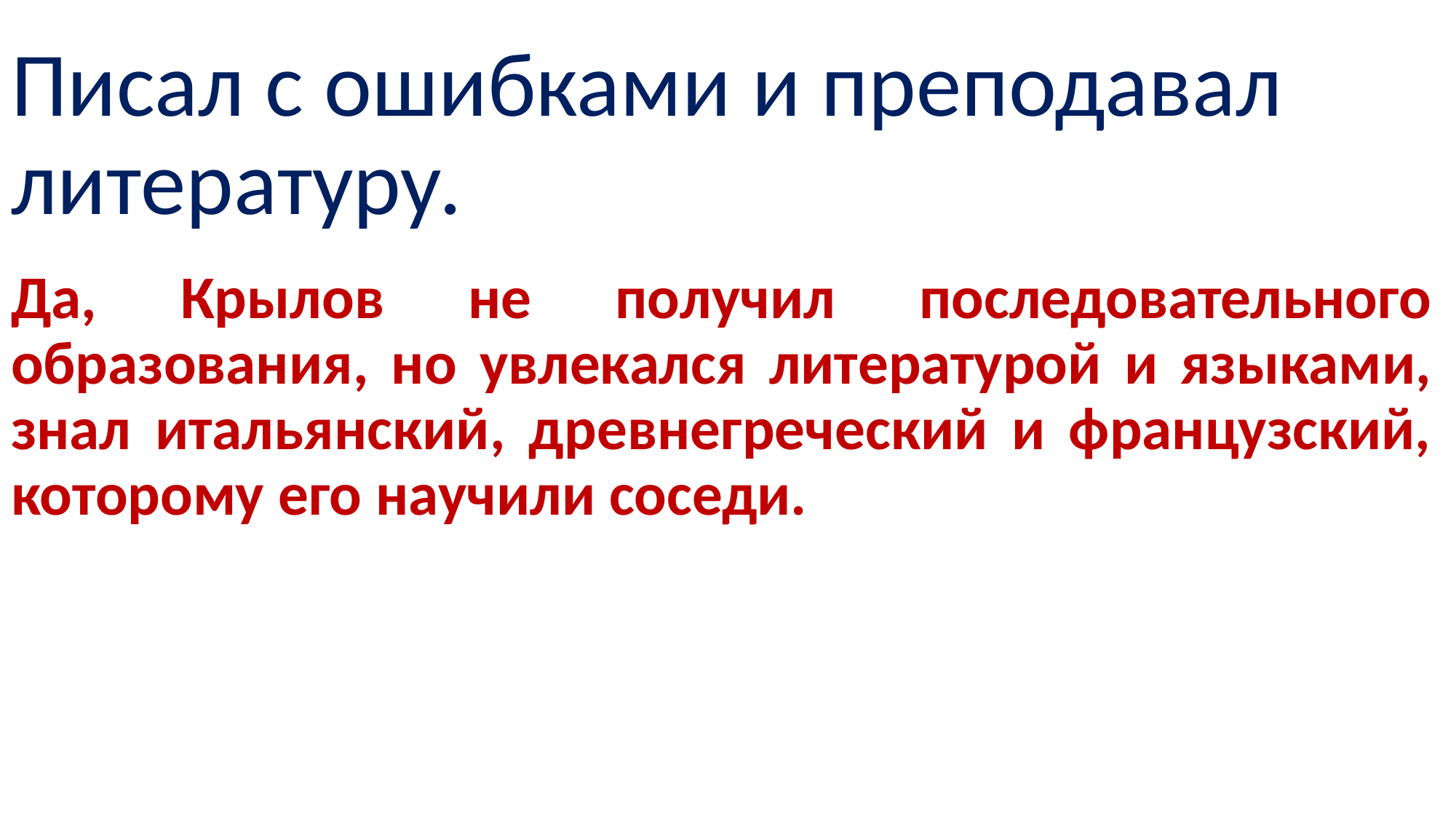

# Писал с ошибками и преподавал литературу.
Да, Крылов не получил последовательного образования, но увлекался литературой и языками, знал итальянский, древнегреческий и французский, которому его научили соседи.